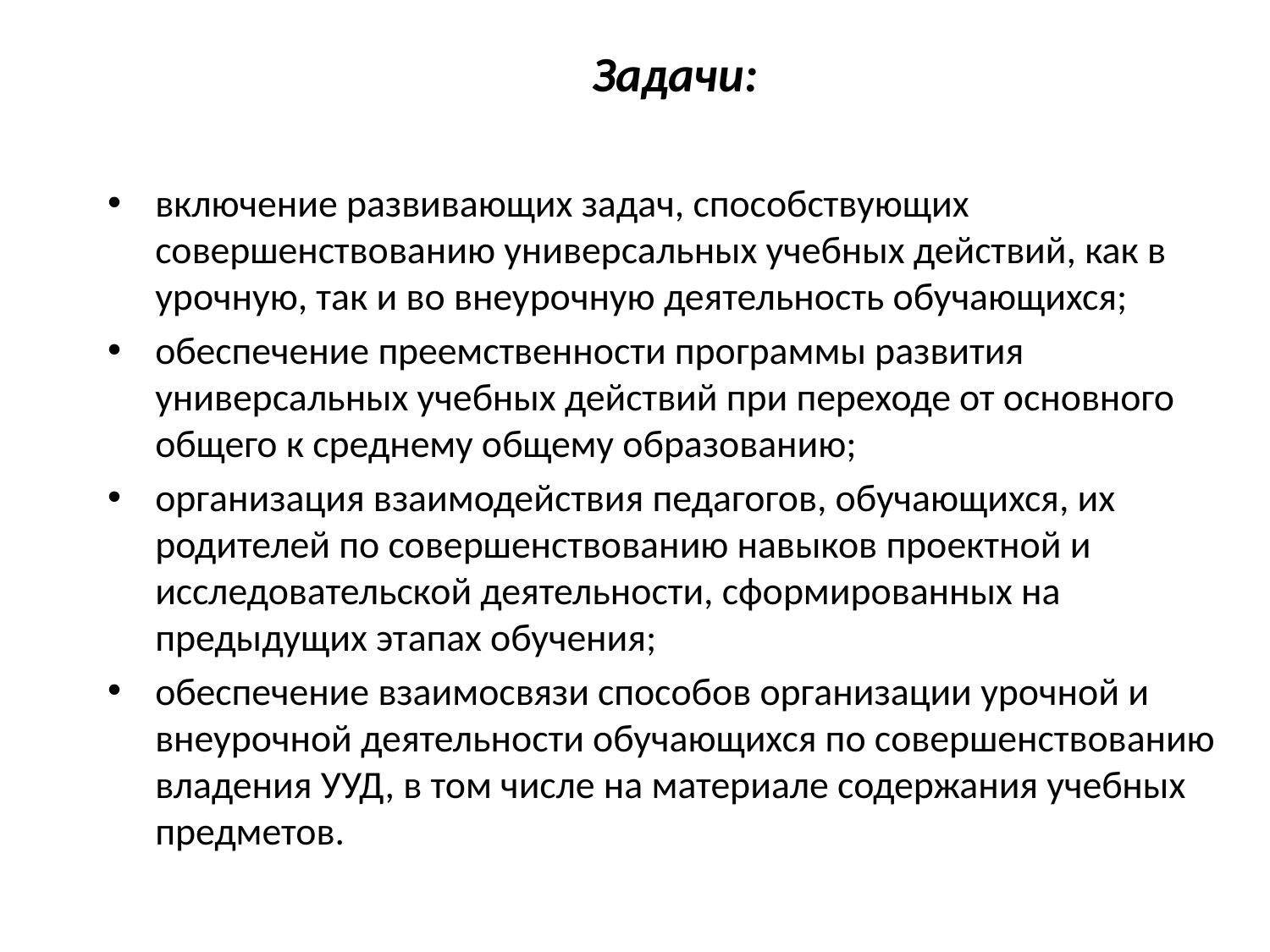

Задачи:

включение развивающих задач, способствующих совершенствованию универсальных учебных действий, как в урочную, так и во внеурочную деятельность обучающихся;
обеспечение преемственности программы развития универсальных учебных действий при переходе от основного общего к среднему общему образованию;
организация взаимодействия педагогов, обучающихся, их родителей по совершенствованию навыков проектной и исследовательской деятельности, сформированных на предыдущих этапах обучения;
обеспечение взаимосвязи способов организации урочной и внеурочной деятельности обучающихся по совершенствованию владения УУД, в том числе на материале содержания учебных предметов.